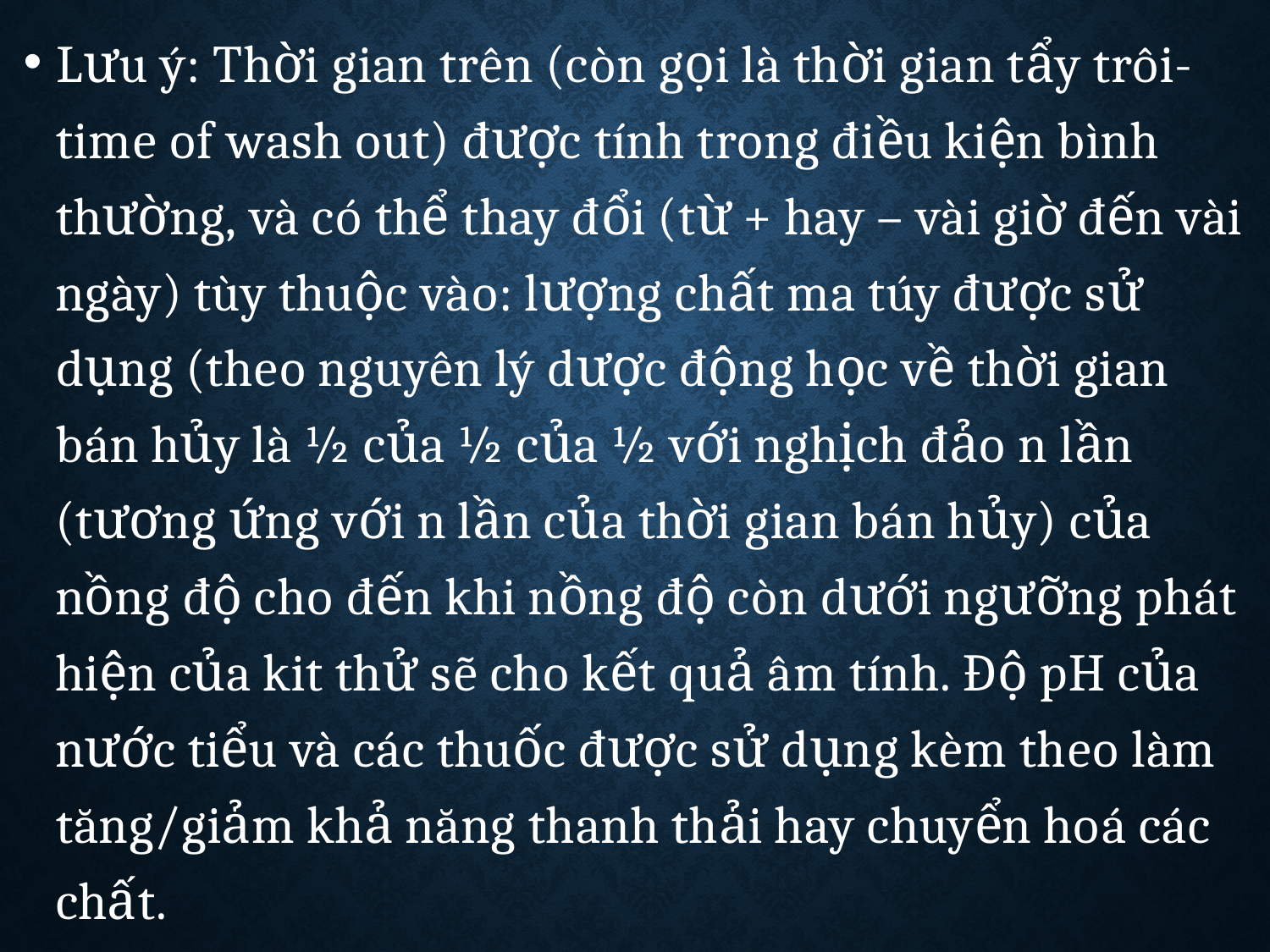

Lưu ý: Thời gian trên (còn gọi là thời gian tẩy trôi-time of wash out) được tính trong điều kiện bình thường, và có thể thay đổi (từ + hay – vài giờ đến vài ngày) tùy thuộc vào: lượng chất ma túy được sử dụng (theo nguyên lý dược động học về thời gian bán hủy là ½ của ½ của ½ với nghịch đảo n lần (tương ứng với n lần của thời gian bán hủy) của nồng độ cho đến khi nồng độ còn dưới ngưỡng phát hiện của kit thử sẽ cho kết quả âm tính. Độ pH của nước tiểu và các thuốc được sử dụng kèm theo làm tăng/giảm khả năng thanh thải hay chuyển hoá các chất.